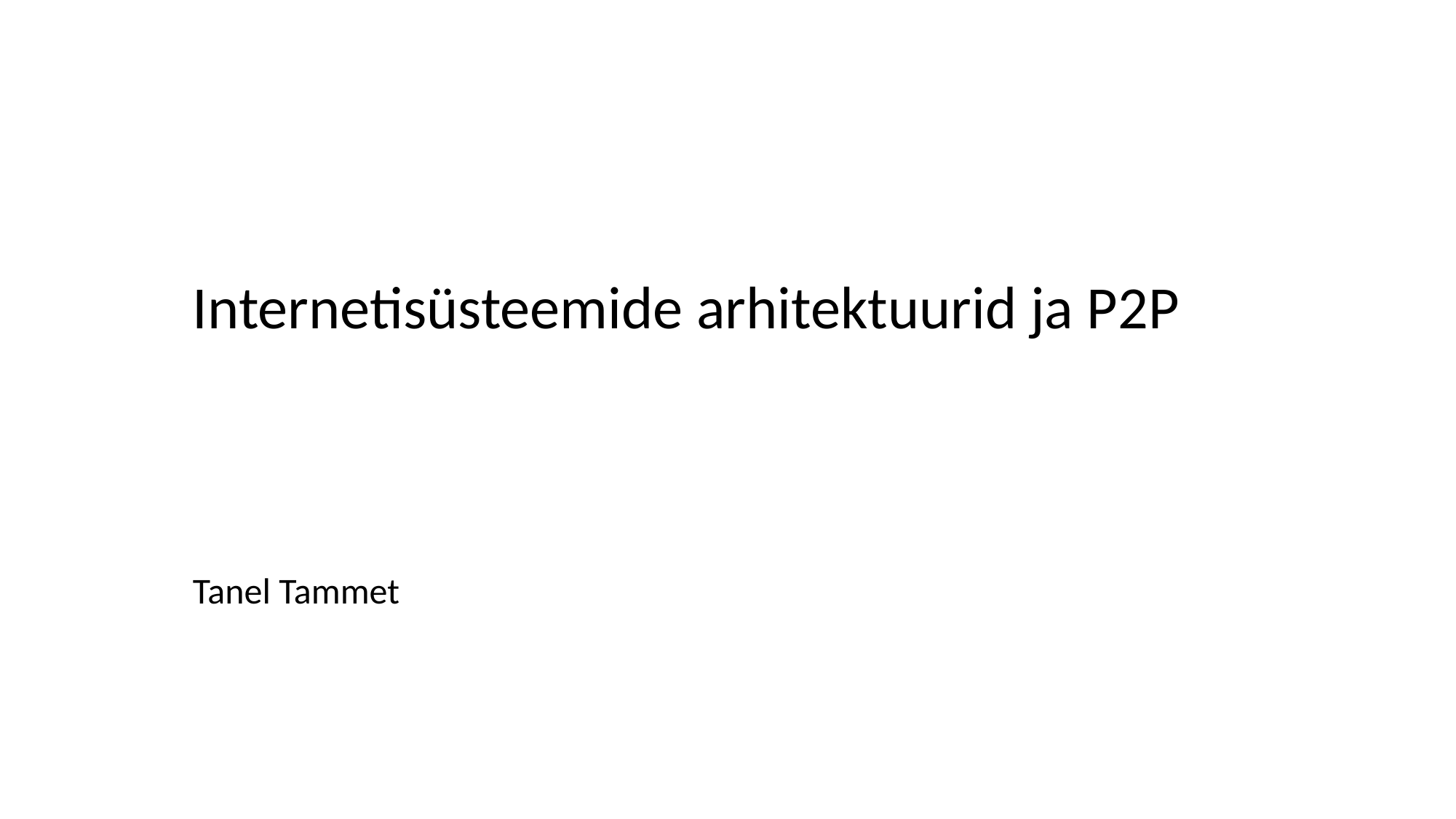

# Internetisüsteemide arhitektuurid ja P2P

Tanel Tammet